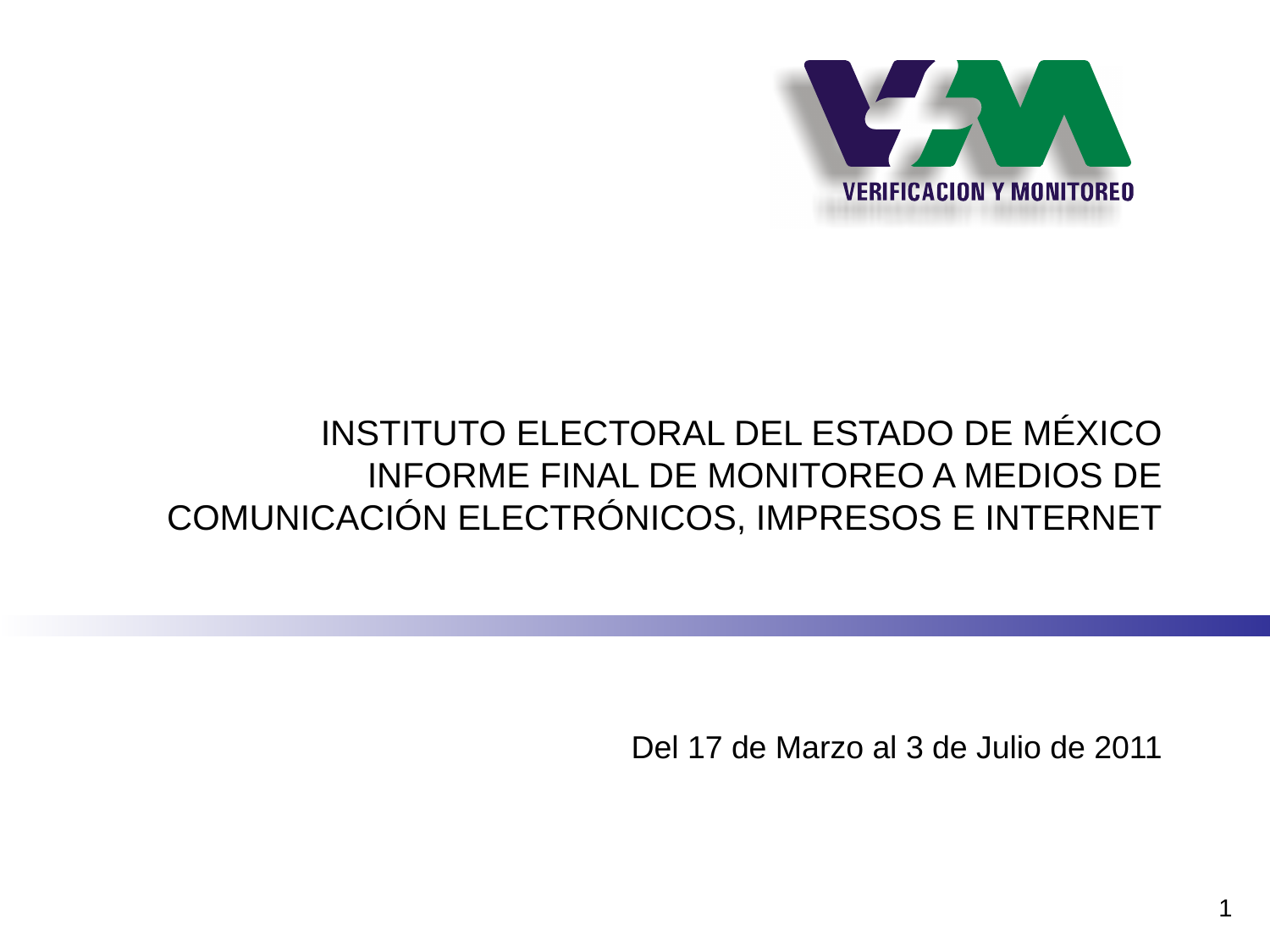

# INSTITUTO ELECTORAL DEL ESTADO DE MÉXICO INFORME FINAL DE MONITOREO A MEDIOS DE COMUNICACIÓN ELECTRÓNICOS, IMPRESOS E INTERNET

Del 17 de Marzo al 3 de Julio de 2011
1